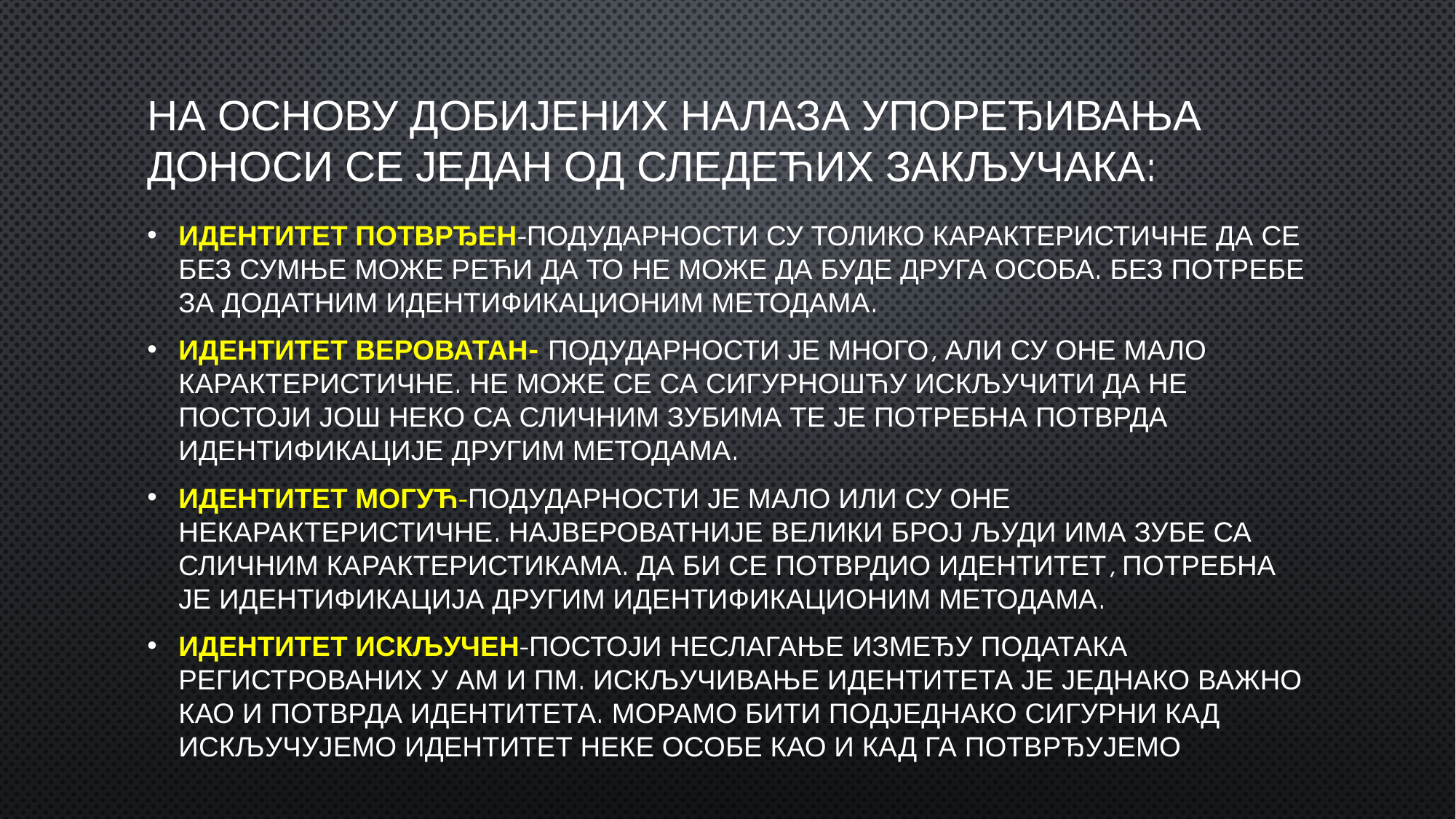

# На основу добијених налаза упоређивања доноси се један од следећих закључака:
Идентитет потврђен-подударности су толико карактеристичне да се без сумње може рећи да то не може да буде друга особа. Без потребе за додатним идентификационим методама.
Идентитет вероватан- подударности је много, али су оне мало карактеристичне. Не може се са сигурношћу искључити да не постоји још неко са сличним зубима те је потребна потврда идентификације другим методама.
Идентитет могућ-подударности је мало или су оне некарактеристичне. Највероватније велики број људи има зубе са сличним карактеристикама. Да би се потврдио идентитет, потребна је идентификација другим идентификационим методама.
Идентитет искључен-постоји неслагање између података регистрованих у АМ и ПМ. Искључивање идентитета је једнако важно као и потврда идентитета. морамо бити подједнако сигурни кад искључујемо идентитет неке особе као и кад га потврђујемо